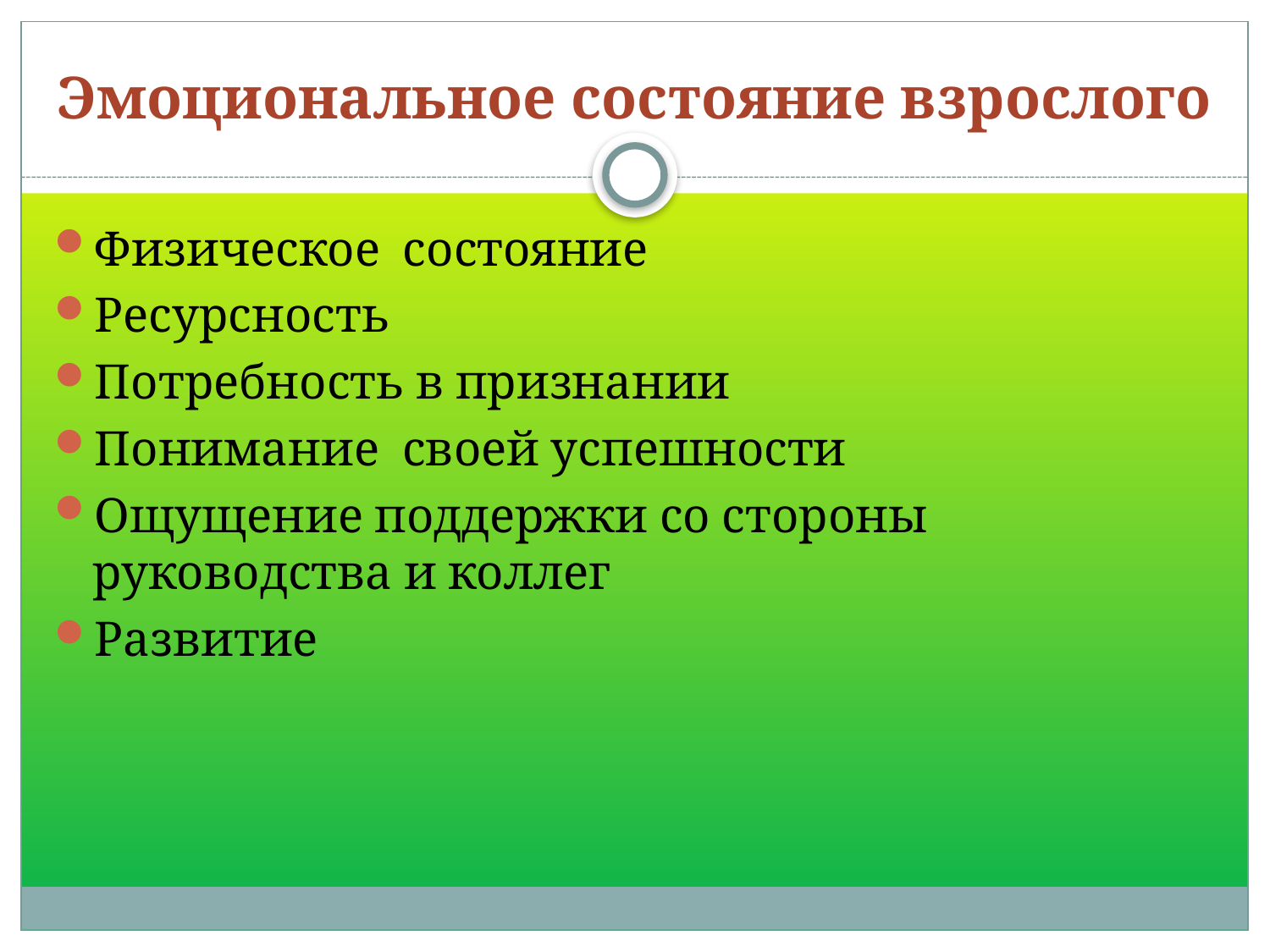

# Эмоциональное состояние взрослого
Физическое  состояние
Ресурсность
Потребность в признании
Понимание  своей успешности
Ощущение поддержки со стороны руководства и коллег
Развитие